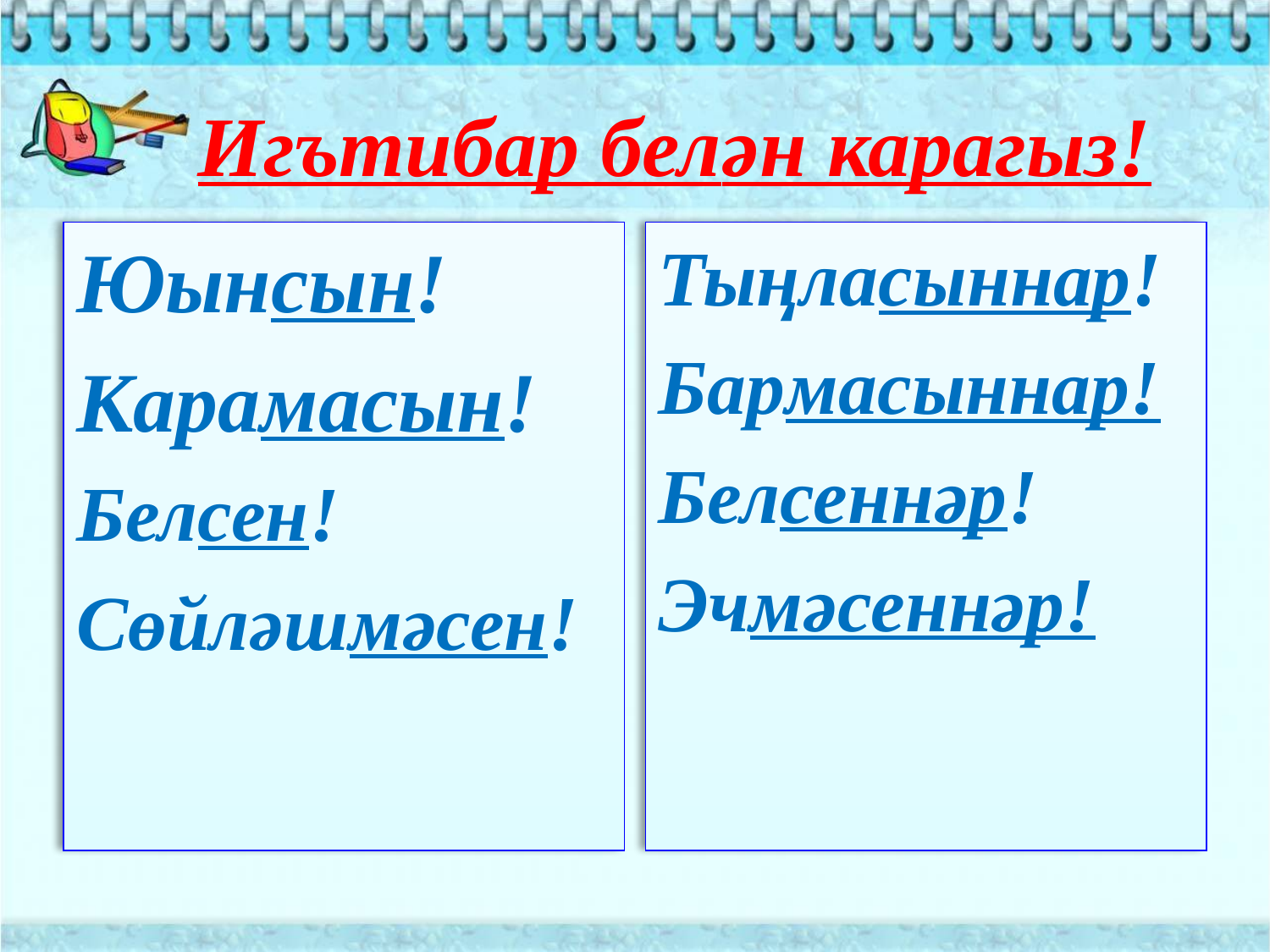

# Игътибар белән карагыз!
Юынсын!
Карамасын!
Белсен!
Сөйләшмәсен!
Тыңласыннар!
Бармасыннар!
Белсеннәр!
Эчмәсеннәр!